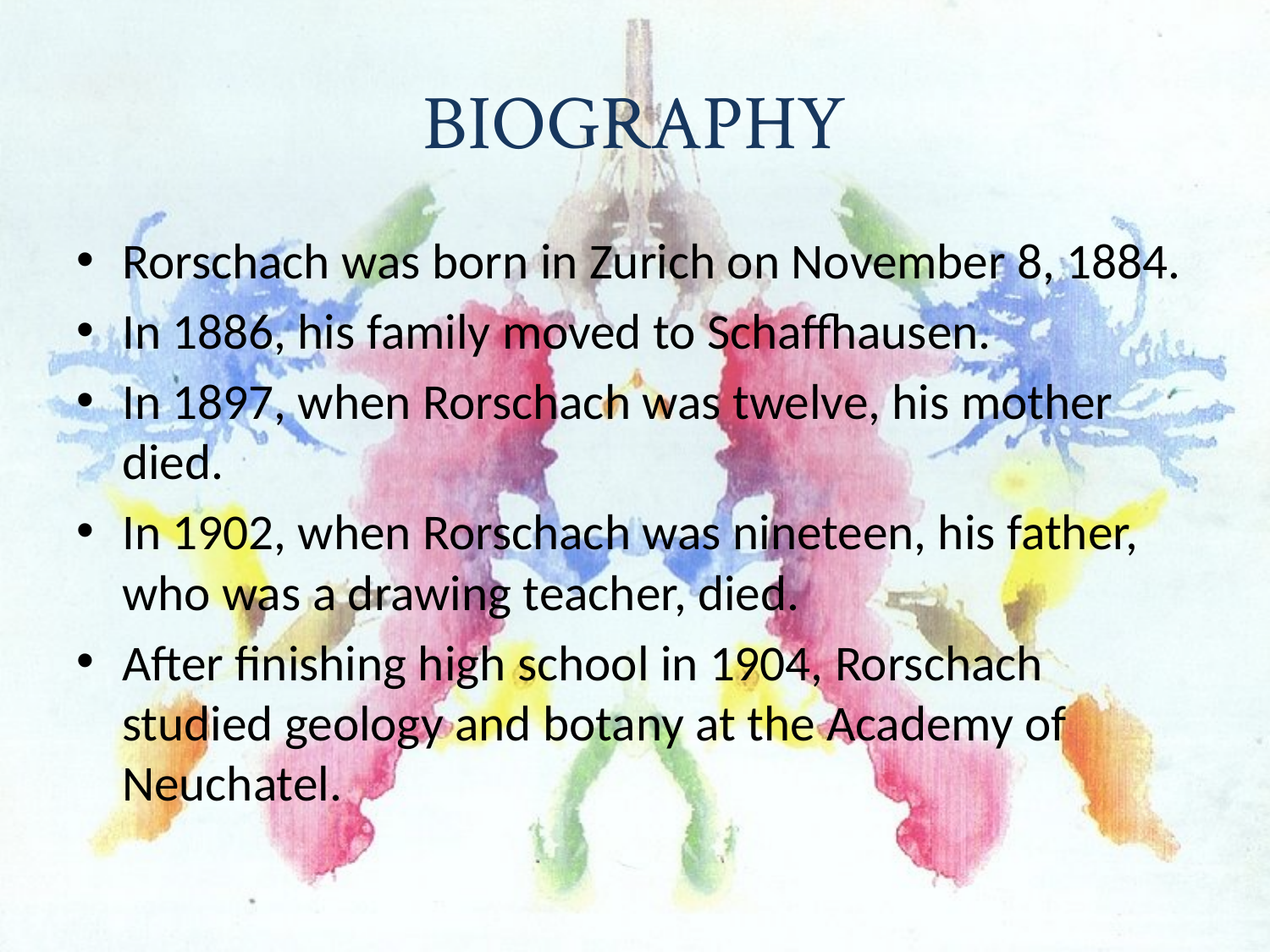

# BIOGRAPHY
Rorschach was born in Zurich on November 8, 1884.
In 1886, his family moved to Schaffhausen.
In 1897, when Rorschach was twelve, his mother died.
In 1902, when Rorschach was nineteen, his father, who was a drawing teacher, died.
After finishing high school in 1904, Rorschach studied geology and botany at the Academy of Neuchatel.